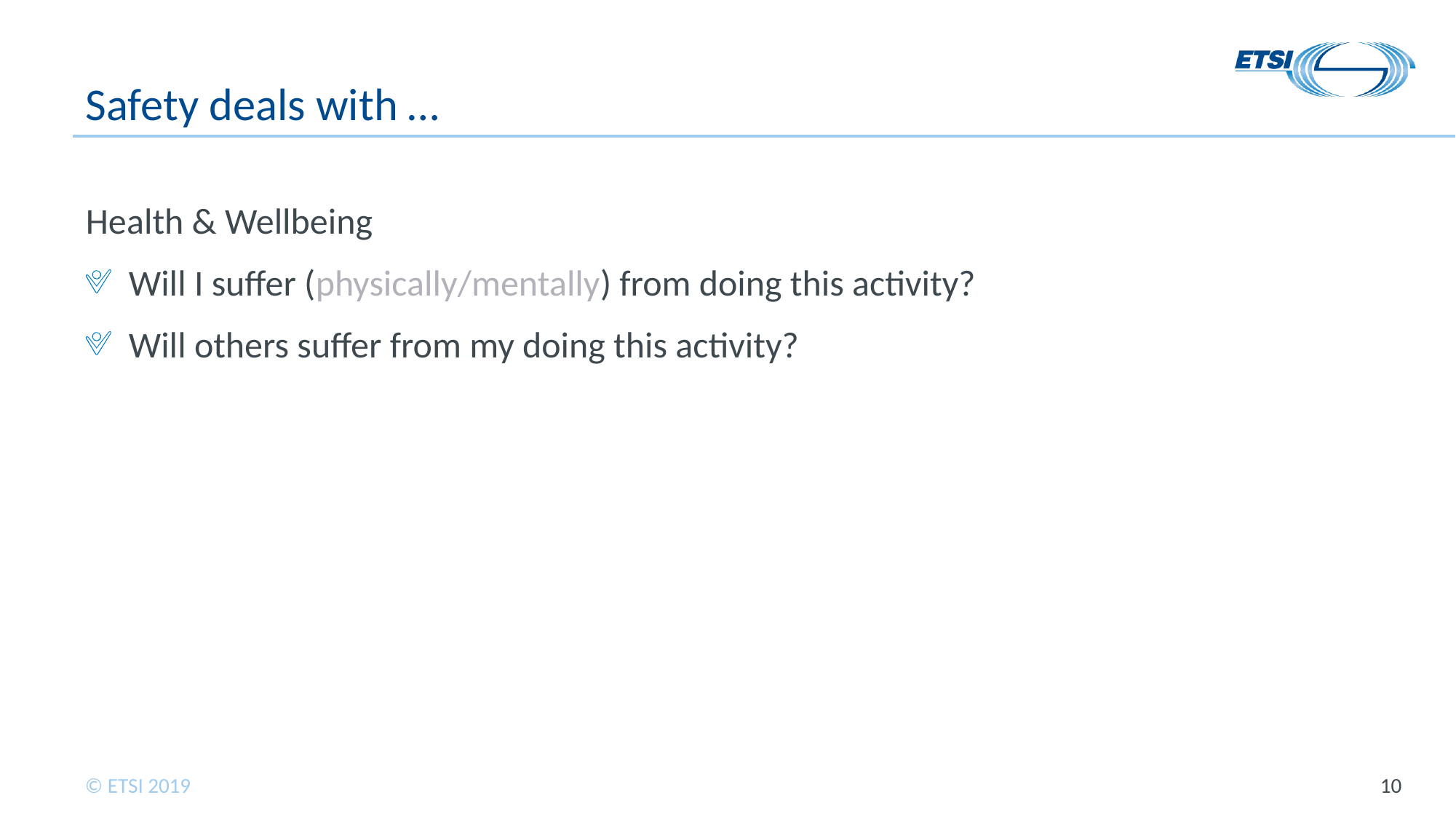

# Safety deals with …
Health & Wellbeing
Will I suffer (physically/mentally) from doing this activity?
Will others suffer from my doing this activity?